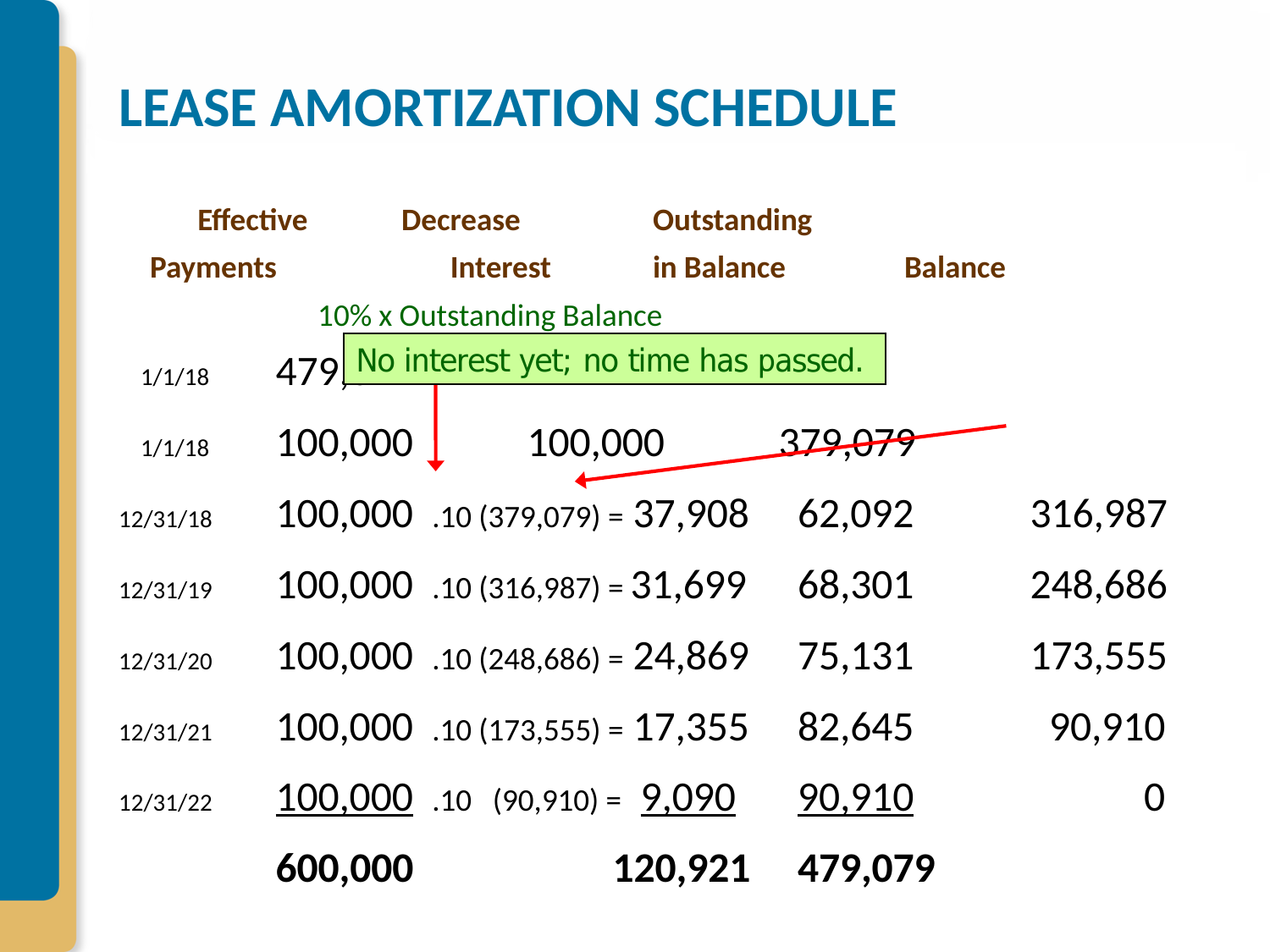

# LEASE AMORTIZATION SCHEDULE
				               Effective	Decrease       	Outstanding
		Payments	       Interest	in Balance	Balance
	     		      10% x Outstanding Balance
    1/1/18 							479,079
    1/1/18 	100,000			100,000	379,079
12/31/18 	100,000  .10 (379,079) = 37,908	  62,092	316,987
12/31/19 	100,000  .10 (316,987) = 31,699	  68,301	248,686
12/31/20 	100,000  .10 (248,686) = 24,869	  75,131	173,555
12/31/21 	100,000  .10 (173,555) = 17,355	  82,645 	  90,910
12/31/22 	100,000  .10   (90,910) =  9,090	  90,910	            0
	    	600,000	         120,921	  479,079

No interest yet; no time has passed.